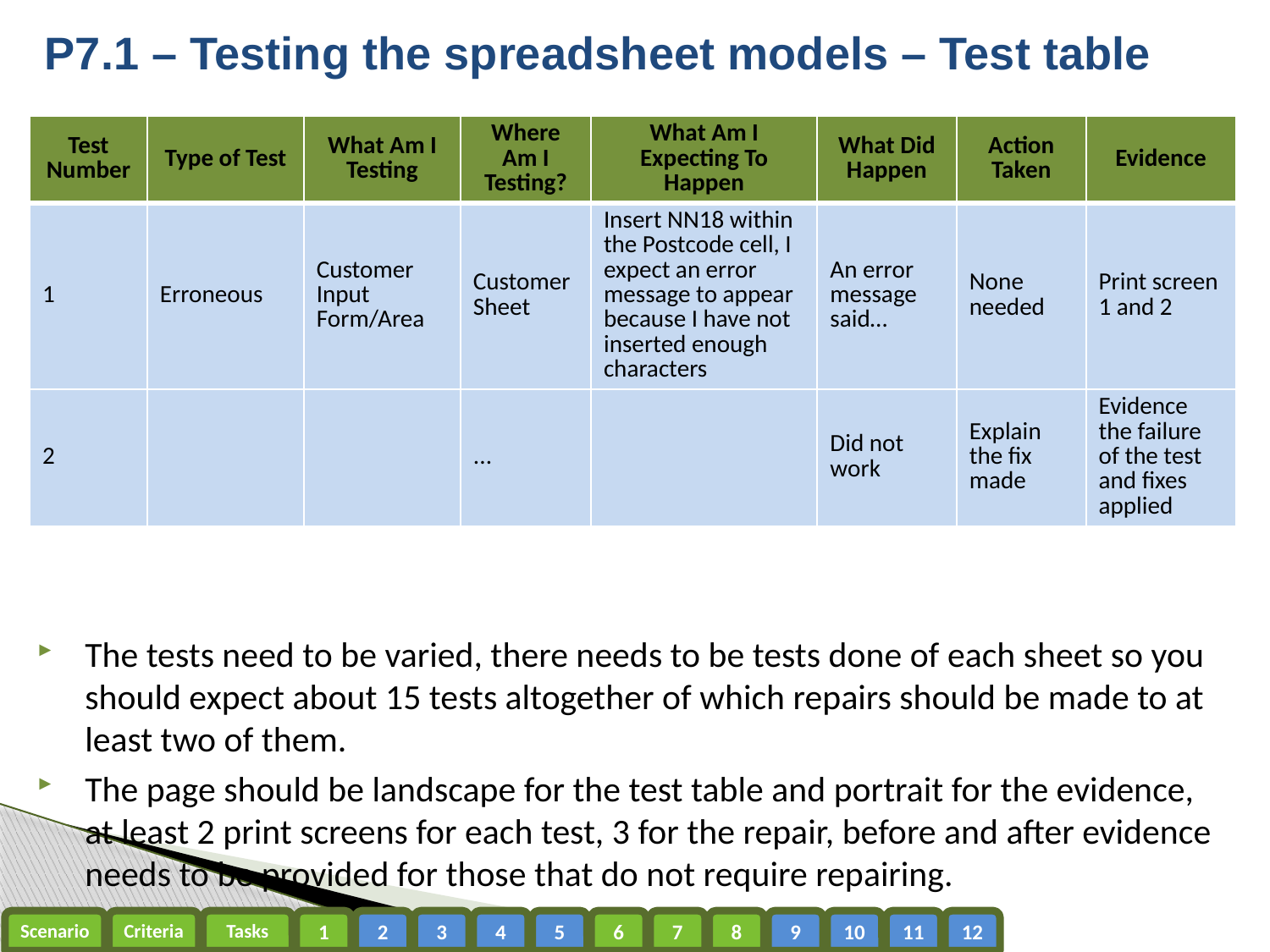

# P7.1 – Testing the spreadsheet models – Test table
| Test Number | Type of Test | What Am I Testing | Where Am I Testing? | What Am I Expecting To Happen | What Did Happen | Action Taken | Evidence |
| --- | --- | --- | --- | --- | --- | --- | --- |
| 1 | Erroneous | Customer Input Form/Area | Customer Sheet | Insert NN18 within the Postcode cell, I expect an error message to appear because I have not inserted enough characters | An error message said… | None needed | Print screen 1 and 2 |
| 2 |  |  | ... |  | Did not work | Explain the fix made | Evidence the failure of the test and fixes applied |
The tests need to be varied, there needs to be tests done of each sheet so you should expect about 15 tests altogether of which repairs should be made to at least two of them.
The page should be landscape for the test table and portrait for the evidence, at least 2 print screens for each test, 3 for the repair, before and after evidence needs to be provided for those that do not require repairing.